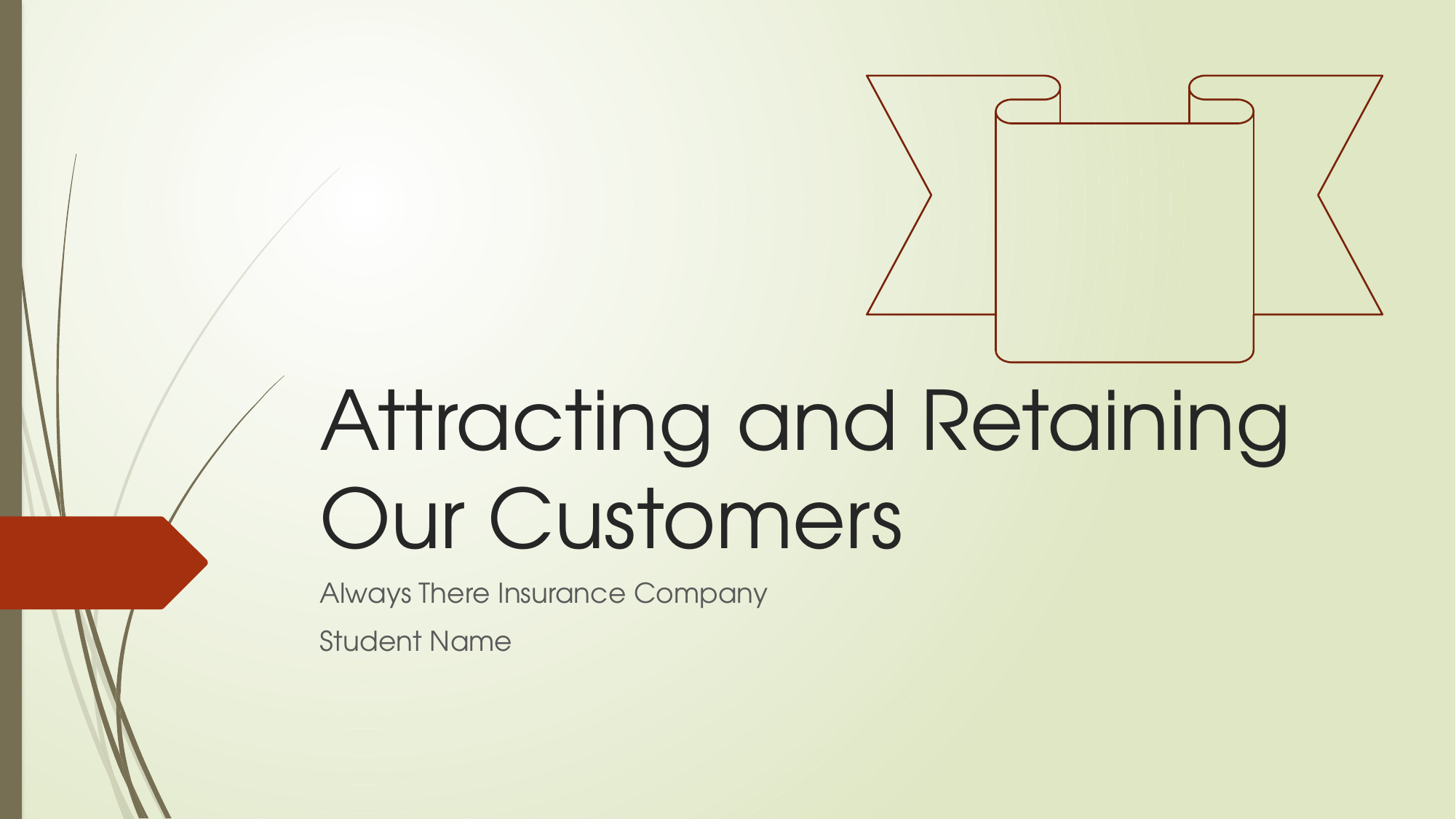

# Attracting and Retaining Our Customers
Always There Insurance Company
Student Name